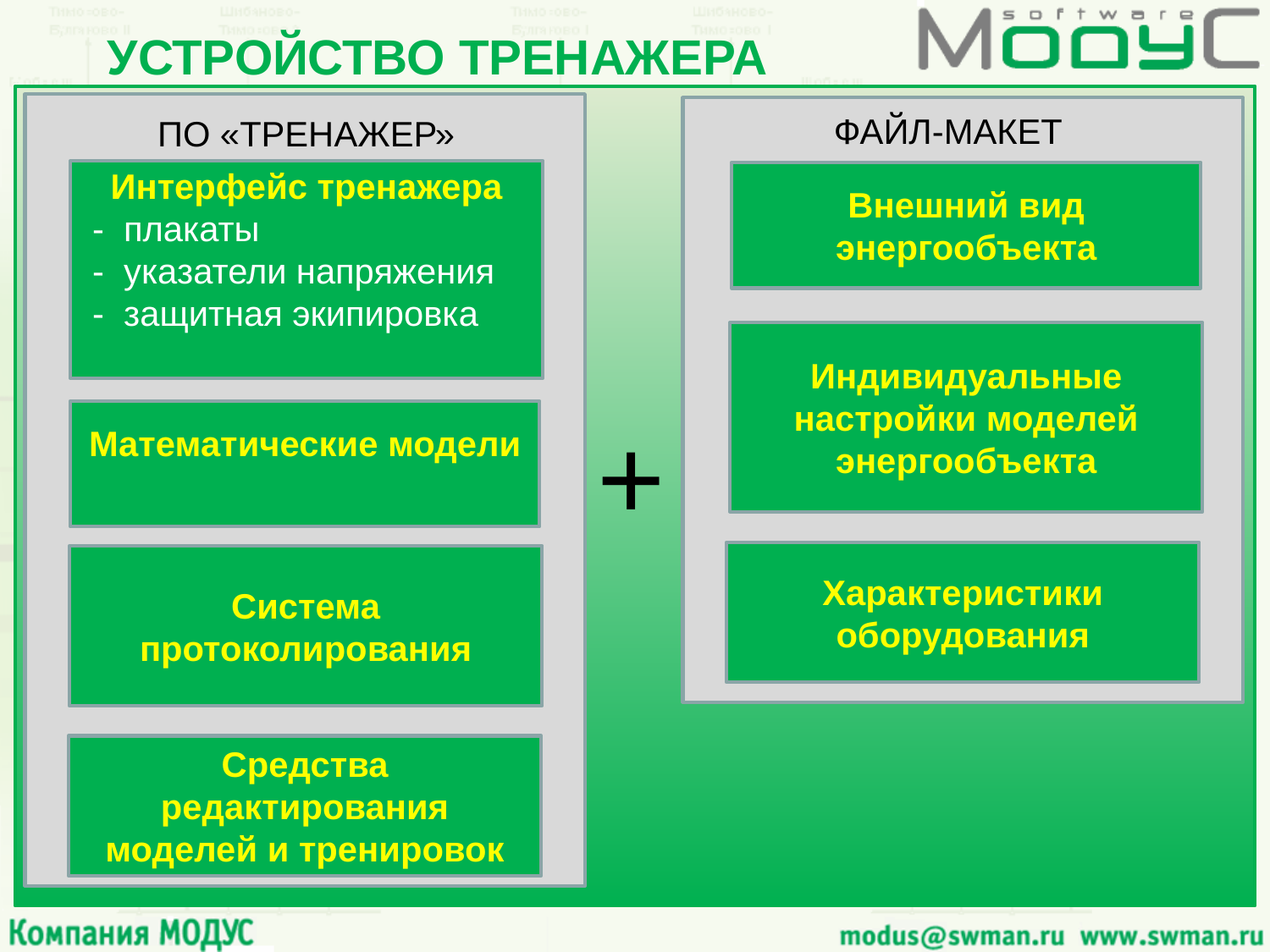

УСТРОЙСТВО ТРЕНАЖЕРА
МАКЕТ

ФАЙЛ-МАКЕТ
ПО «ТРЕНАЖЕР»
Интерфейс тренажера
 -  плакаты
 -  указатели напряжения
 -  защитная экипировка

Внешний вид энергообъекта

Индивидуальные
настройки моделей энергообъекта
+
Математические модели

Характеристики оборудования

Система протоколирования

Средства редактирования моделей и тренировок
#